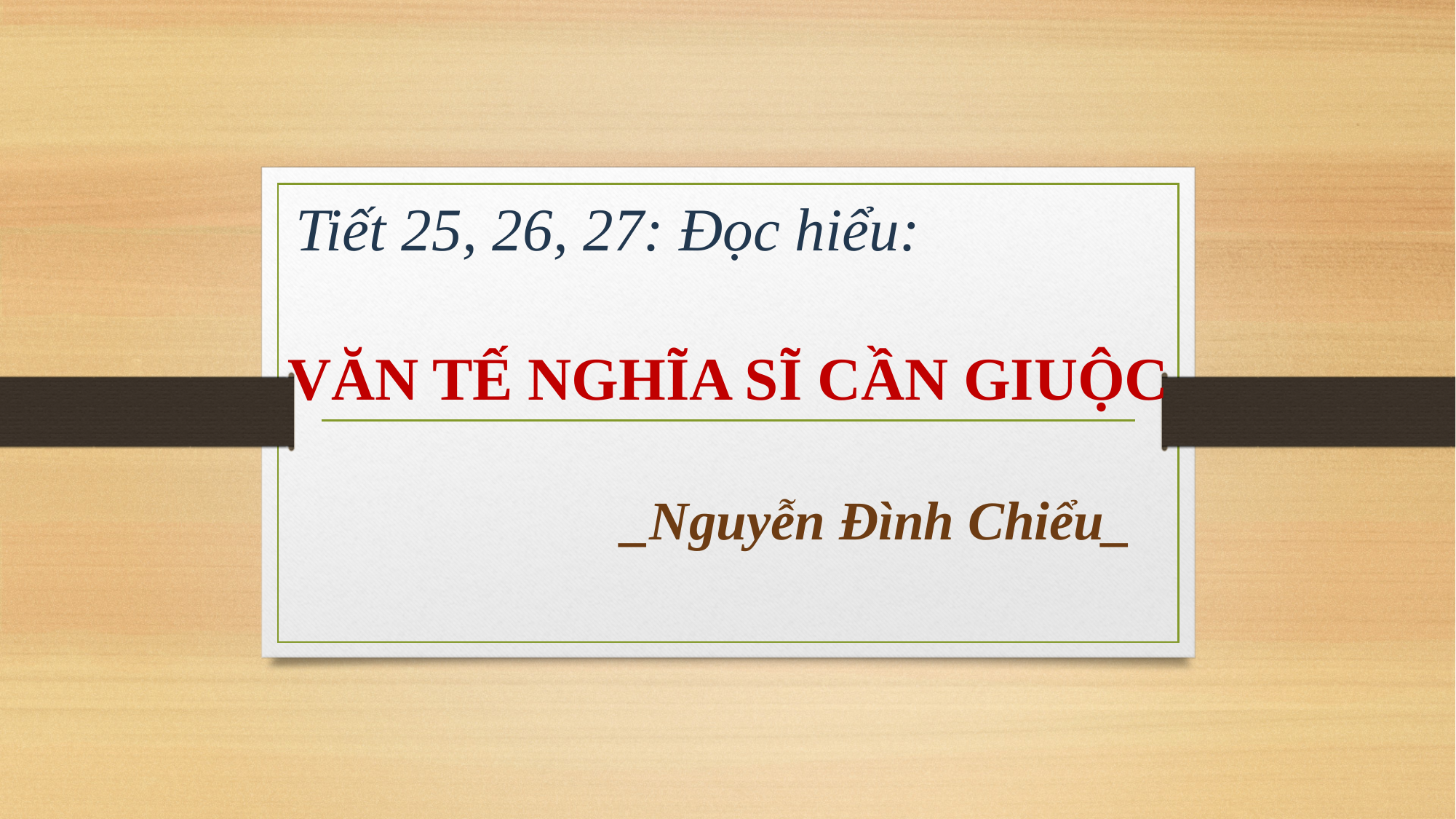

# Tiết 25, 26, 27: Đọc hiểu:
VĂN TẾ NGHĨA SĨ CẦN GIUỘC

_Nguyễn Đình Chiểu_